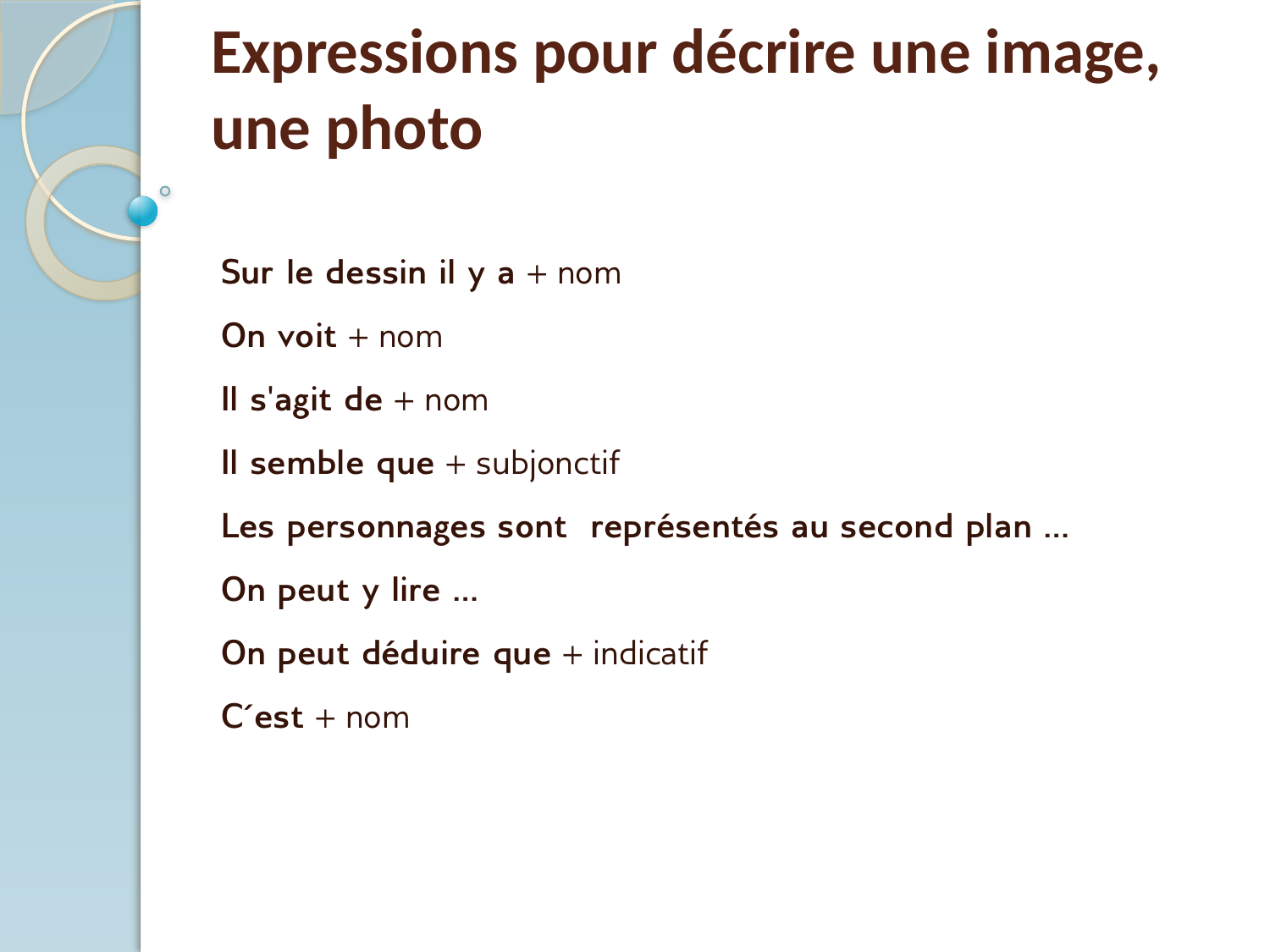

# Expressions pour décrire une image, une photo

Sur le dessin il y a + nom
On voit + nom
Il s'agit de + nom
Il semble que + subjonctif
Les personnages sont  représentés au second plan …
On peut y lire …
On peut déduire que + indicatif
C´est + nom